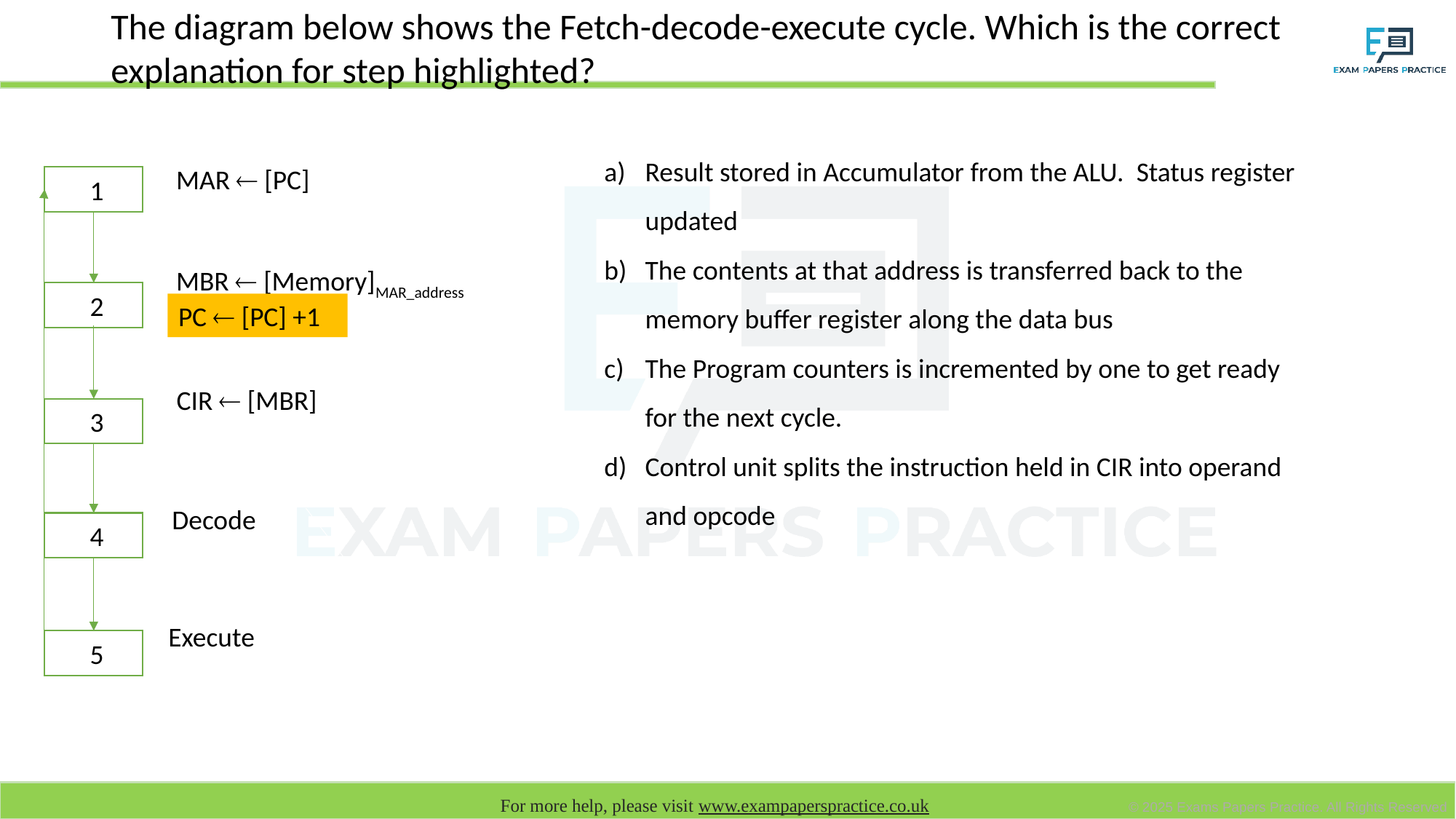

# The diagram below shows the Fetch-decode-execute cycle. Which is the correct explanation for step highlighted?
Result stored in Accumulator from the ALU.  Status register updated
The contents at that address is transferred back to the memory buffer register along the data bus
The Program counters is incremented by one to get ready for the next cycle.
Control unit splits the instruction held in CIR into operand and opcode

MAR ← [PC]

 1
MBR ← [Memory]MAR_address

 2
PC ← [PC] +1
CIR ← [MBR]

 3
Decode
 4
Execute
 5